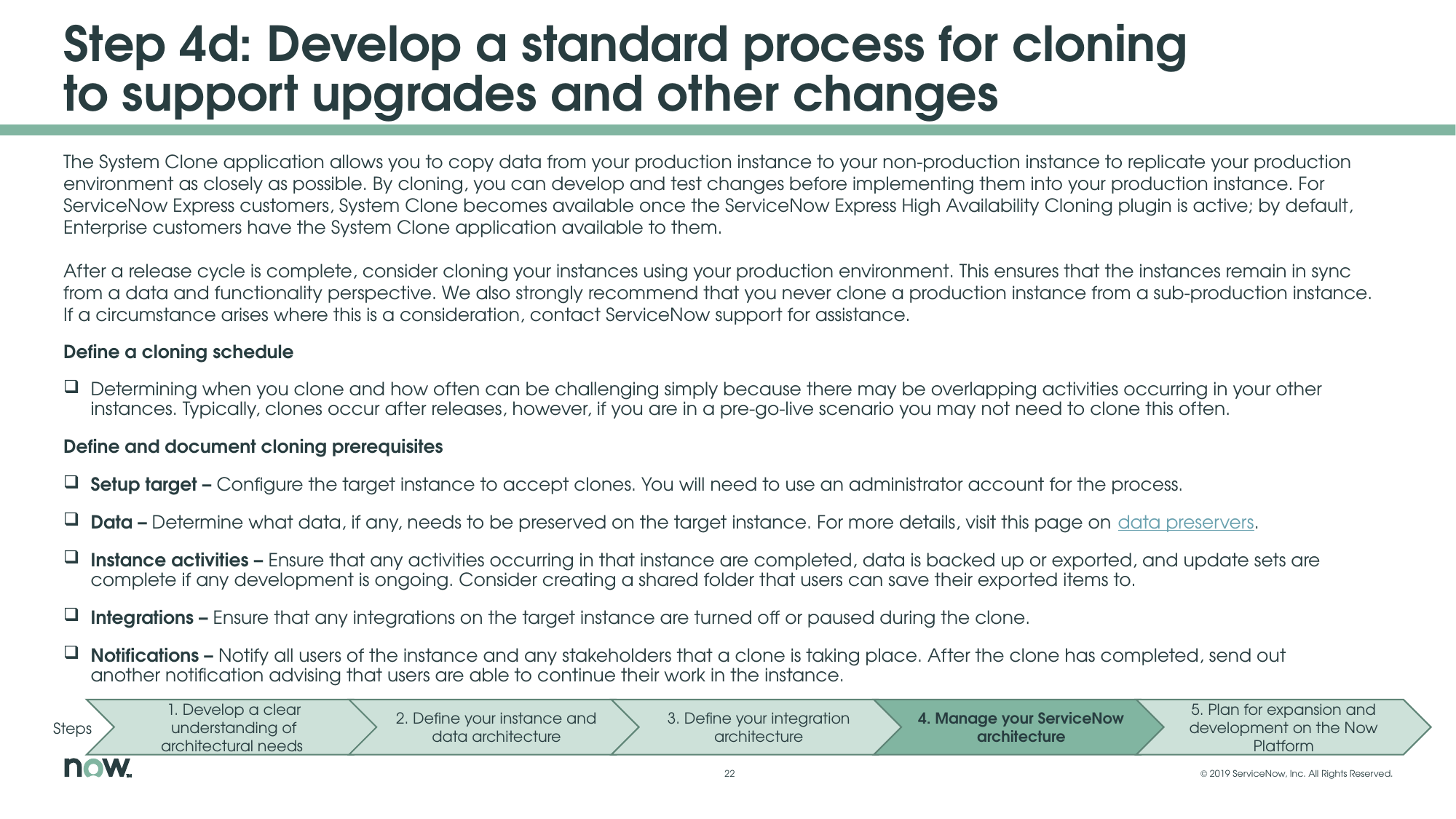

# Step 4d: Develop a standard process for cloning to support upgrades and other changes

The System Clone application allows you to copy data from your production instance to your non-production instance to replicate your production environment as closely as possible. By cloning, you can develop and test changes before implementing them into your production instance. For ServiceNow Express customers, System Clone becomes available once the ServiceNow Express High Availability Cloning plugin is active; by default, Enterprise customers have the System Clone application available to them.

After a release cycle is complete, consider cloning your instances using your production environment. This ensures that the instances remain in sync from a data and functionality perspective. We also strongly recommend that you never clone a production instance from a sub-production instance. If a circumstance arises where this is a consideration, contact ServiceNow support for assistance.
Define a cloning schedule
Determining when you clone and how often can be challenging simply because there may be overlapping activities occurring in your other instances. Typically, clones occur after releases, however, if you are in a pre-go-live scenario you may not need to clone this often.
Define and document cloning prerequisites
Setup target – Configure the target instance to accept clones. You will need to use an administrator account for the process.
Data – Determine what data, if any, needs to be preserved on the target instance. For more details, visit this page on data preservers.
Instance activities – Ensure that any activities occurring in that instance are completed, data is backed up or exported, and update sets are complete if any development is ongoing. Consider creating a shared folder that users can save their exported items to.
Integrations – Ensure that any integrations on the target instance are turned off or paused during the clone.
Notifications – Notify all users of the instance and any stakeholders that a clone is taking place. After the clone has completed, send out another notification advising that users are able to continue their work in the instance.
1. Develop a clear understanding of architectural needs
2. Define your instance and data architecture
3. Define your integration architecture
4. Manage your ServiceNow architecture
5. Plan for expansion and development on the Now Platform
Steps